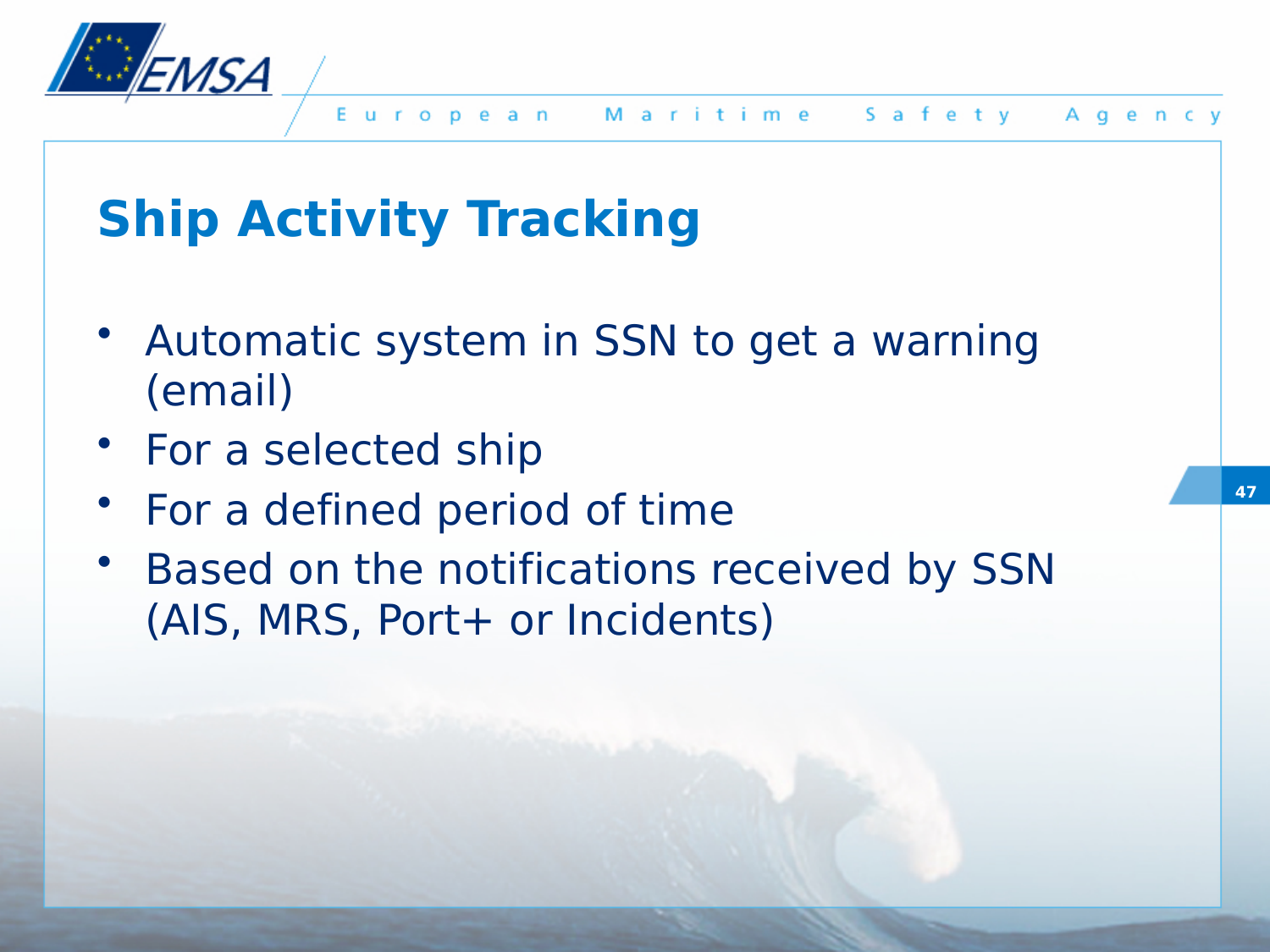

# Ship Activity Tracking
Automatic system in SSN to get a warning (email)
For a selected ship
For a defined period of time
Based on the notifications received by SSN (AIS, MRS, Port+ or Incidents)

47